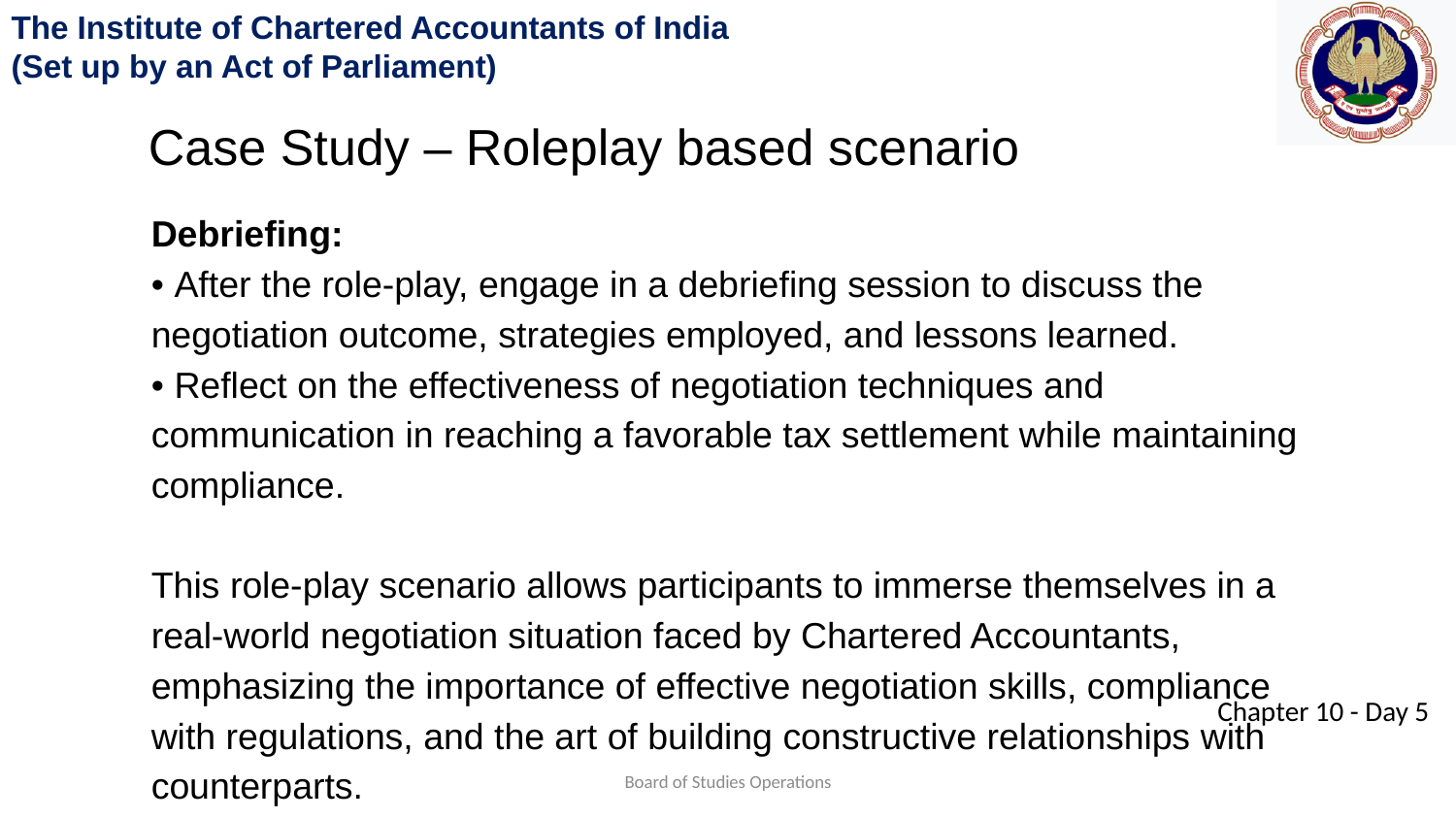

Case Study – Roleplay based scenario
Debriefing:
• After the role-play, engage in a debriefing session to discuss the negotiation outcome, strategies employed, and lessons learned.
• Reflect on the effectiveness of negotiation techniques and communication in reaching a favorable tax settlement while maintaining compliance.

This role-play scenario allows participants to immerse themselves in a real-world negotiation situation faced by Chartered Accountants, emphasizing the importance of effective negotiation skills, compliance with regulations, and the art of building constructive relationships with counterparts.
Board of Studies Operations